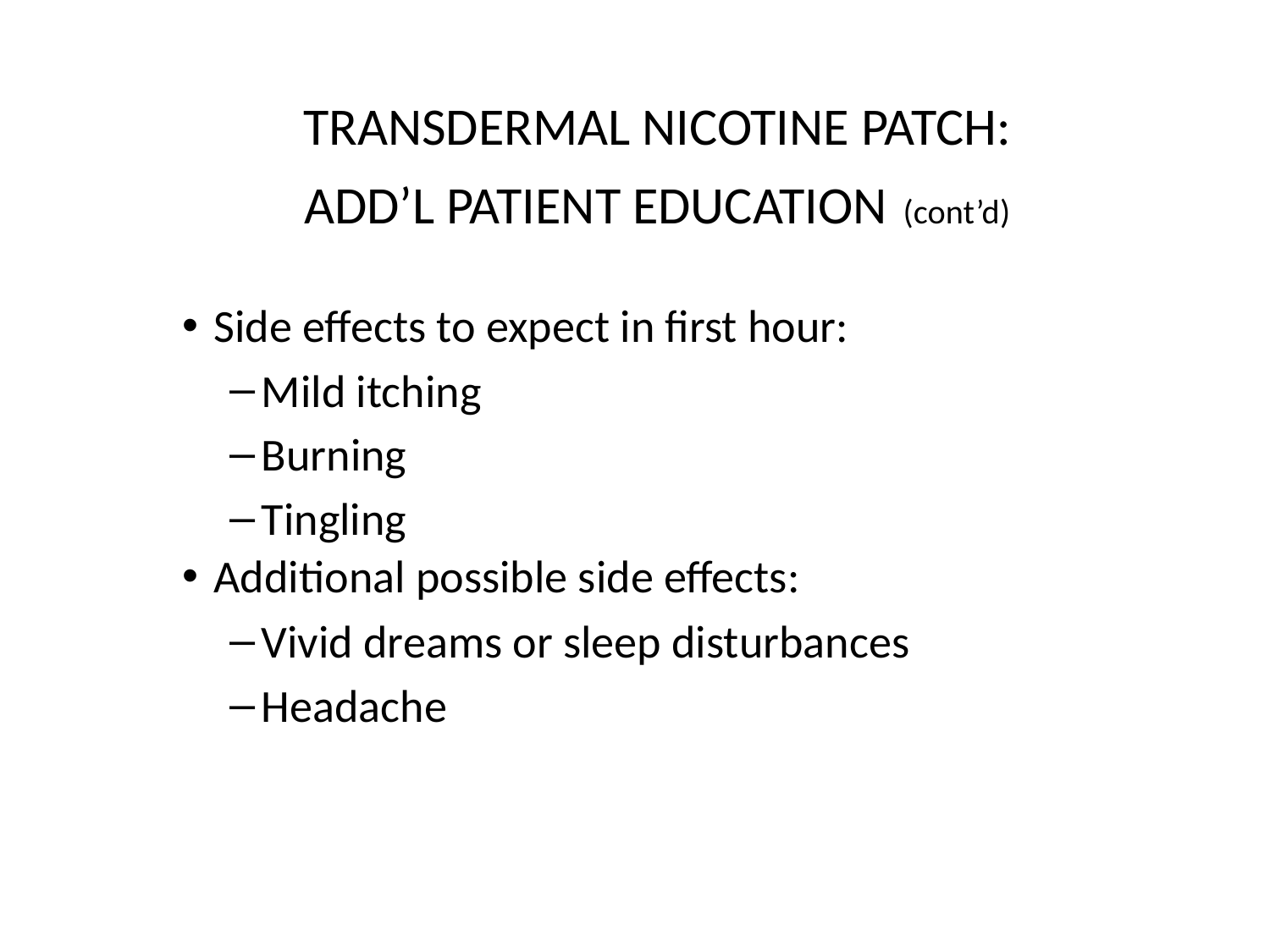

TRANSDERMAL NICOTINE PATCH:
ADD’L PATIENT EDUCATION (cont’d)
Side effects to expect in first hour:
Mild itching
Burning
Tingling
Additional possible side effects:
Vivid dreams or sleep disturbances
Headache